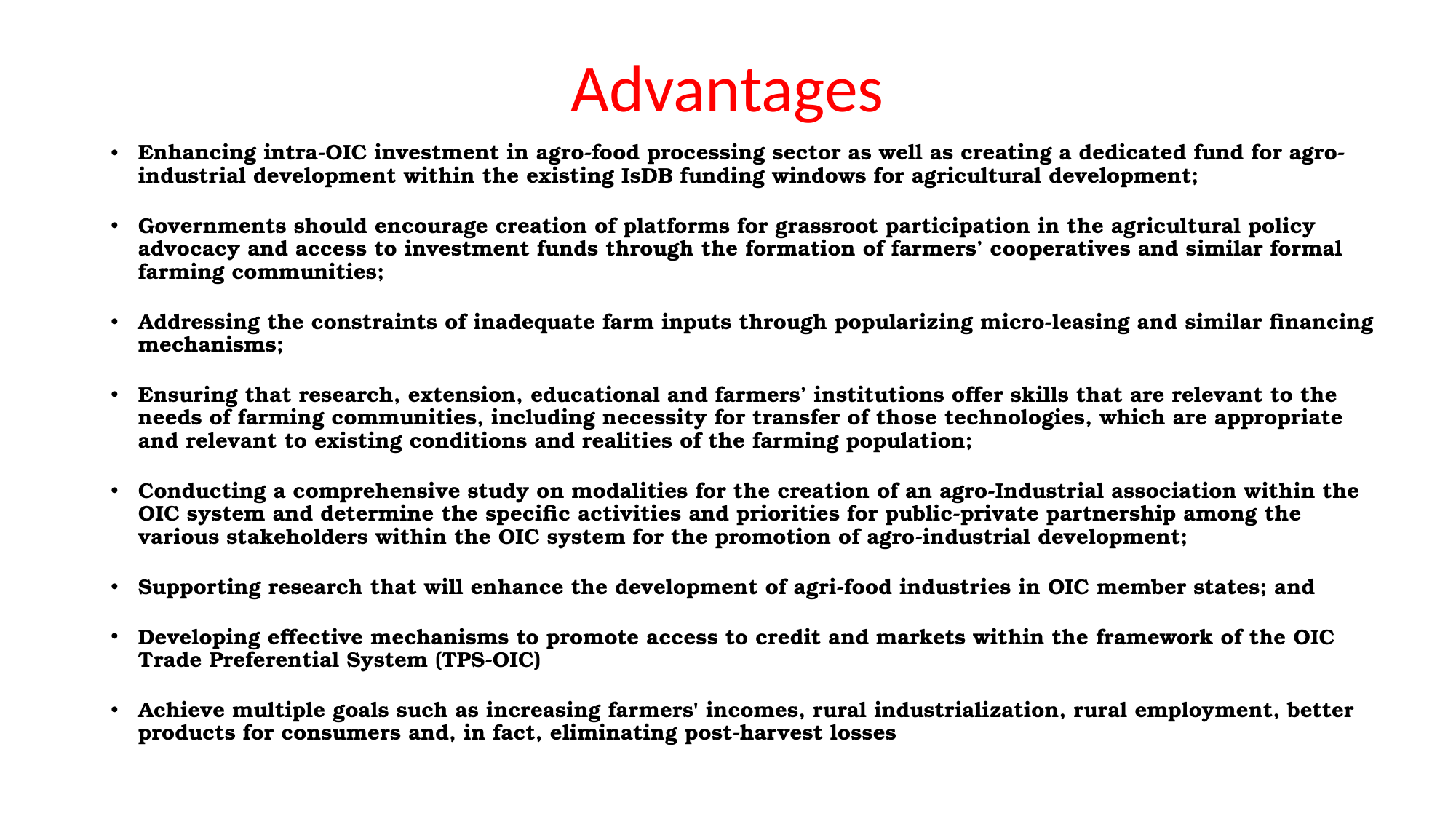

# Advantages
Enhancing intra-OIC investment in agro-food processing sector as well as creating a dedicated fund for agro-industrial development within the existing IsDB funding windows for agricultural development;
Governments should encourage creation of platforms for grassroot participation in the agricultural policy advocacy and access to investment funds through the formation of farmers’ cooperatives and similar formal farming communities;
Addressing the constraints of inadequate farm inputs through popularizing micro-leasing and similar financing mechanisms;
Ensuring that research, extension, educational and farmers’ institutions offer skills that are relevant to the needs of farming communities, including necessity for transfer of those technologies, which are appropriate and relevant to existing conditions and realities of the farming population;
Conducting a comprehensive study on modalities for the creation of an agro-Industrial association within the OIC system and determine the specific activities and priorities for public-private partnership among the various stakeholders within the OIC system for the promotion of agro-industrial development;
Supporting research that will enhance the development of agri-food industries in OIC member states; and
Developing effective mechanisms to promote access to credit and markets within the framework of the OIC Trade Preferential System (TPS-OIC)
Achieve multiple goals such as increasing farmers' incomes, rural industrialization, rural employment, better products for consumers and, in fact, eliminating post-harvest losses